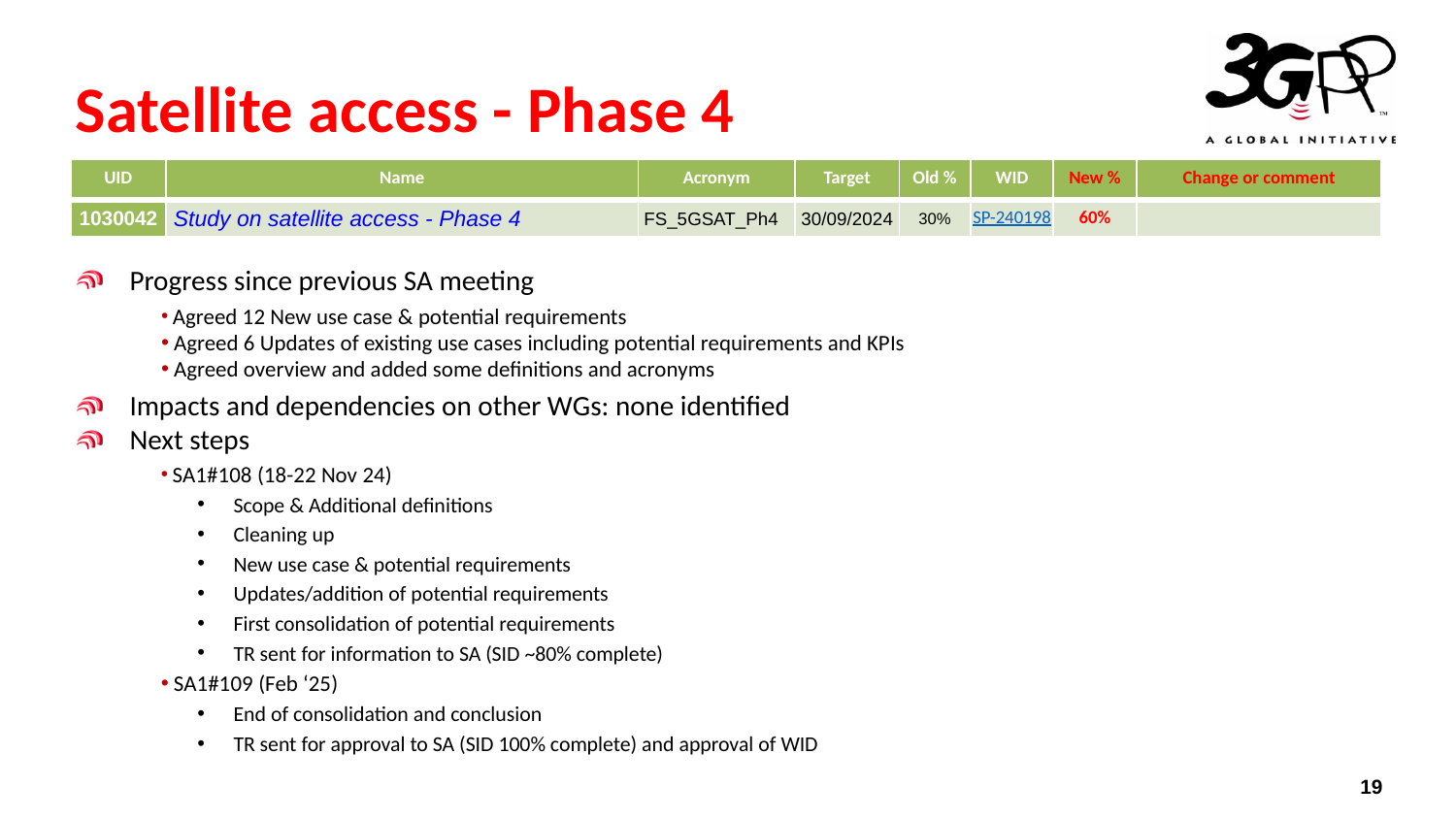

# Satellite access - Phase 4
| UID | Name | Acronym | Target | Old % | WID | New % | Change or comment |
| --- | --- | --- | --- | --- | --- | --- | --- |
| 1030042 | Study on satellite access - Phase 4 | FS\_5GSAT\_Ph4 | 30/09/2024 | 30% | SP-240198 | 60% |  |
Progress since previous SA meeting
 Agreed 12 New use case & potential requirements
 Agreed 6 Updates of existing use cases including potential requirements and KPIs
 Agreed overview and added some definitions and acronyms
Impacts and dependencies on other WGs: none identified
Next steps
 SA1#108 (18-22 Nov 24)
Scope & Additional definitions
Cleaning up
New use case & potential requirements
Updates/addition of potential requirements
First consolidation of potential requirements
TR sent for information to SA (SID ~80% complete)
 SA1#109 (Feb ‘25)
End of consolidation and conclusion
TR sent for approval to SA (SID 100% complete) and approval of WID